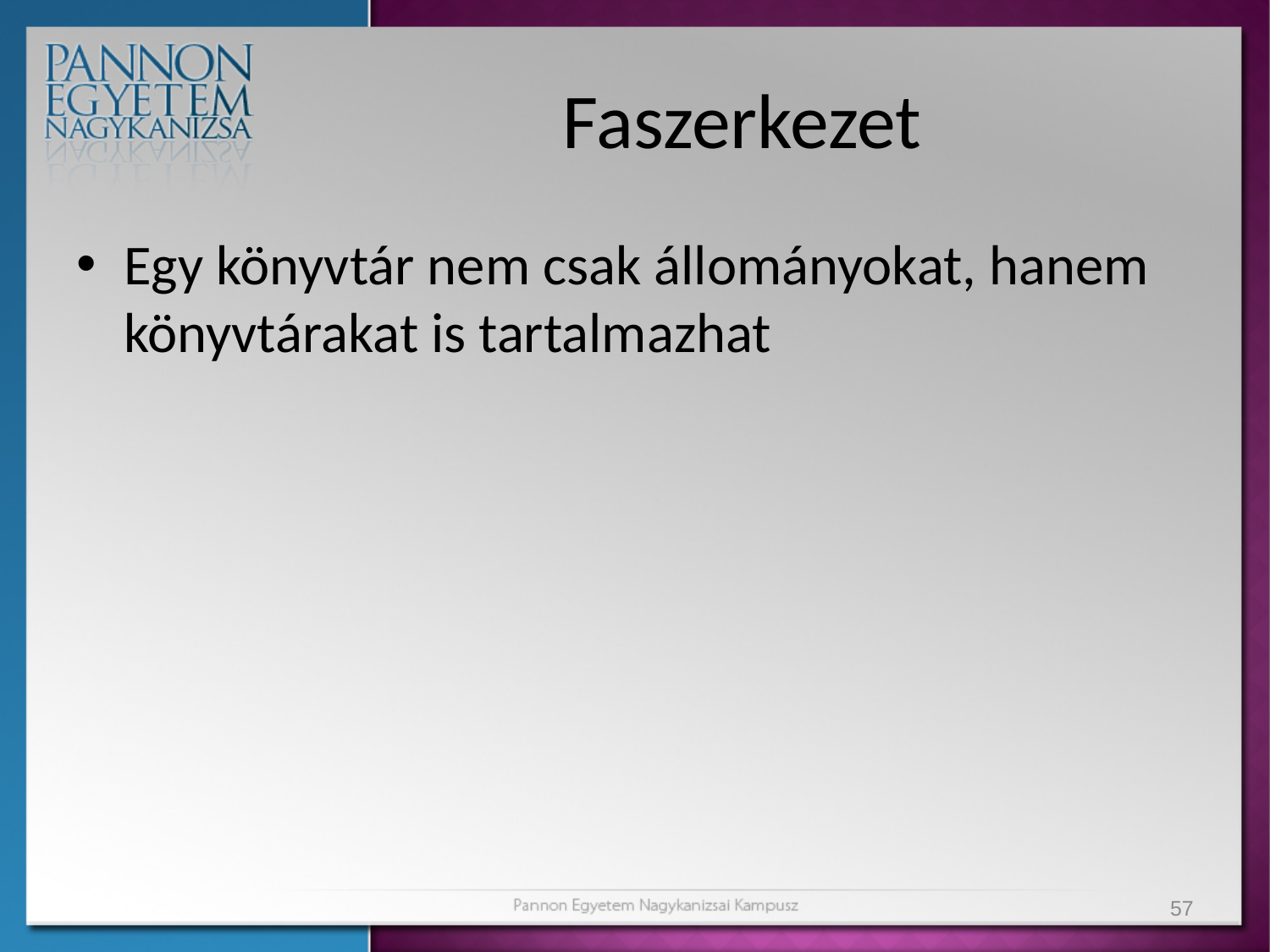

# Faszerkezet
Egy könyvtár nem csak állományokat, hanem könyvtárakat is tartalmazhat
57